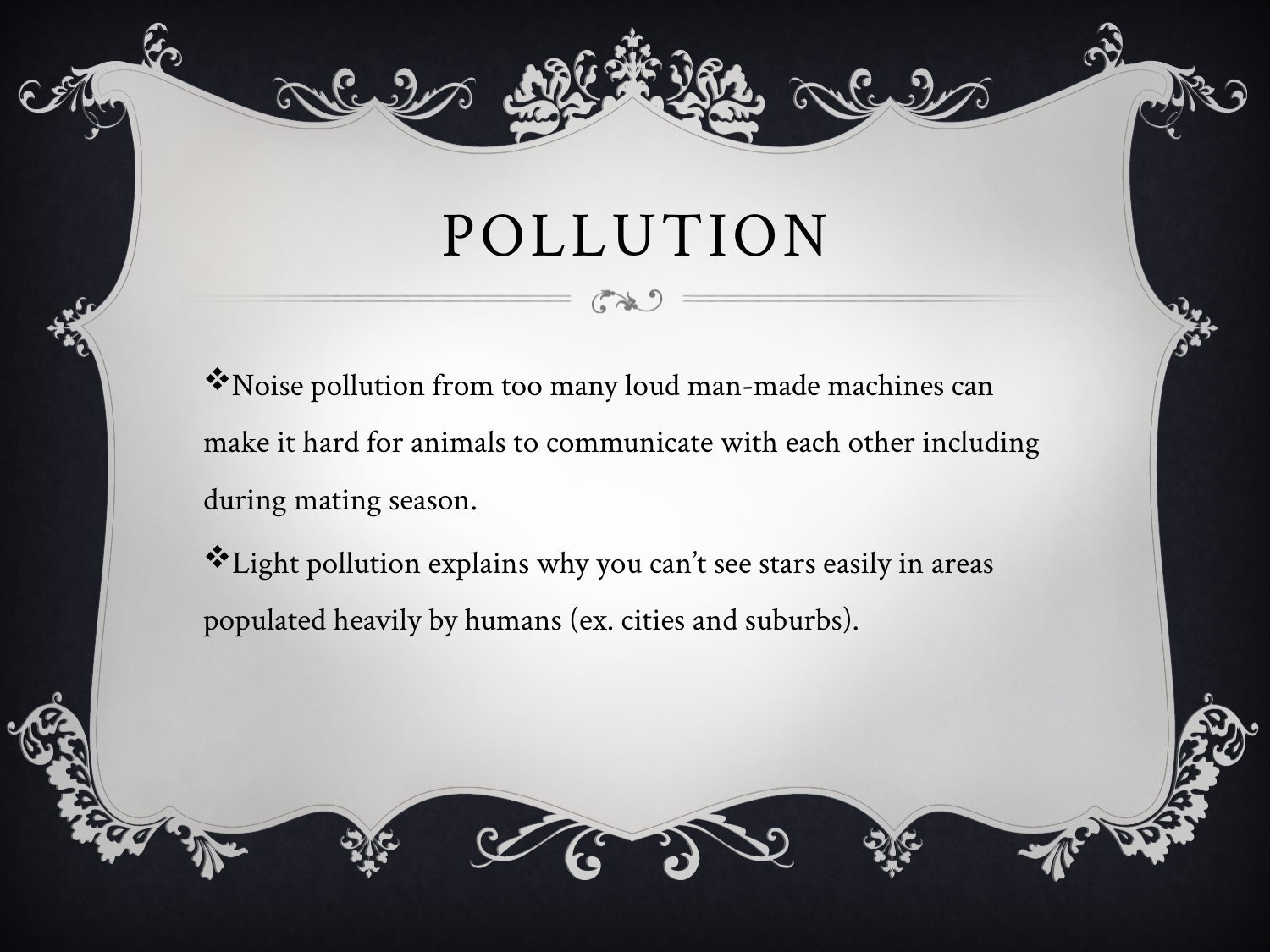

# Pollution
Noise pollution from too many loud man-made machines can make it hard for animals to communicate with each other including during mating season.
Light pollution explains why you can’t see stars easily in areas populated heavily by humans (ex. cities and suburbs).